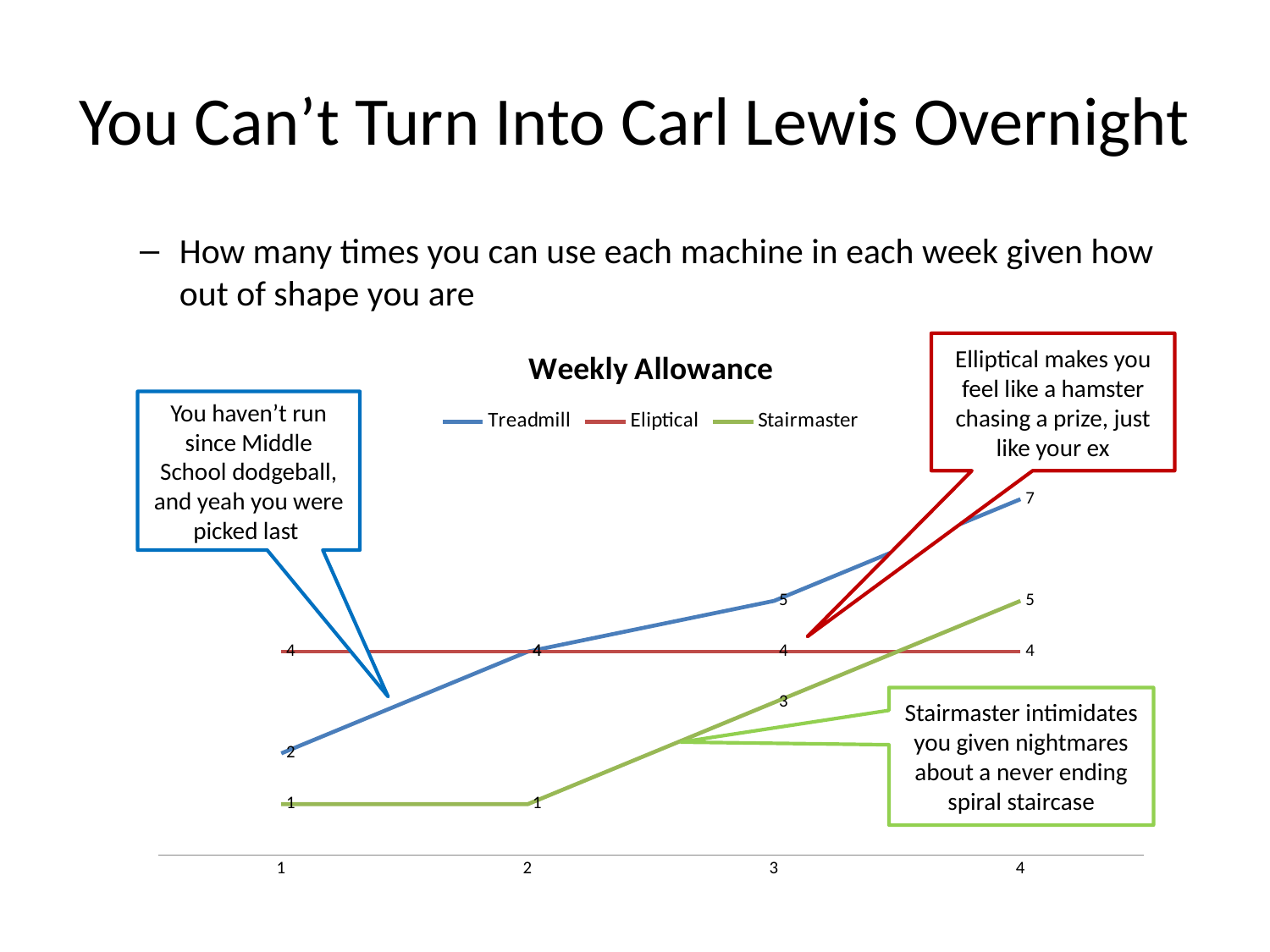

# You Can’t Turn Into Carl Lewis Overnight
How many times you can use each machine in each week given how out of shape you are

### Chart: Weekly Allowance

| Category | Treadmill | Eliptical | Stairmaster |
|---|---|---|---|
Elliptical makes you feel like a hamster chasing a prize, just like your ex
You haven’t run since Middle School dodgeball, and yeah you were picked last
Stairmaster intimidates you given nightmares about a never ending spiral staircase